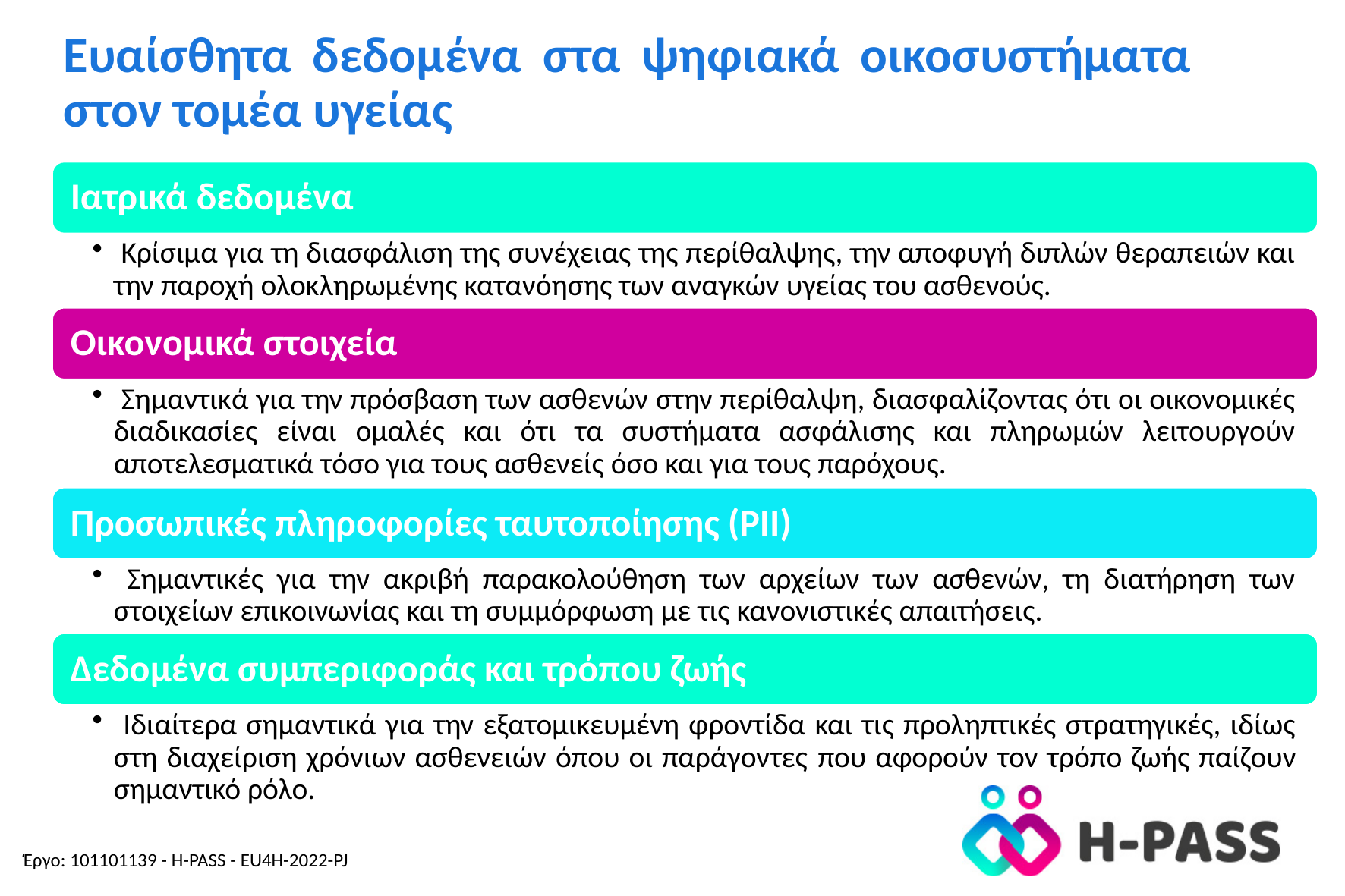

Ευαίσθητα δεδομένα στα ψηφιακά οικοσυστήματα στον τομέα υγείας
Ιατρικά δεδομένα
 Κρίσιμα για τη διασφάλιση της συνέχειας της περίθαλψης, την αποφυγή διπλών θεραπειών και την παροχή ολοκληρωμένης κατανόησης των αναγκών υγείας του ασθενούς.
Οικονομικά στοιχεία
 Σημαντικά για την πρόσβαση των ασθενών στην περίθαλψη, διασφαλίζοντας ότι οι οικονομικές διαδικασίες είναι ομαλές και ότι τα συστήματα ασφάλισης και πληρωμών λειτουργούν αποτελεσματικά τόσο για τους ασθενείς όσο και για τους παρόχους.
Προσωπικές πληροφορίες ταυτοποίησης (PII)
 Σημαντικές για την ακριβή παρακολούθηση των αρχείων των ασθενών, τη διατήρηση των στοιχείων επικοινωνίας και τη συμμόρφωση με τις κανονιστικές απαιτήσεις.
Δεδομένα συμπεριφοράς και τρόπου ζωής
 Ιδιαίτερα σημαντικά για την εξατομικευμένη φροντίδα και τις προληπτικές στρατηγικές, ιδίως στη διαχείριση χρόνιων ασθενειών όπου οι παράγοντες που αφορούν τον τρόπο ζωής παίζουν σημαντικό ρόλο.
Έργο: 101101139 - H-PASS - EU4H-2022-PJ